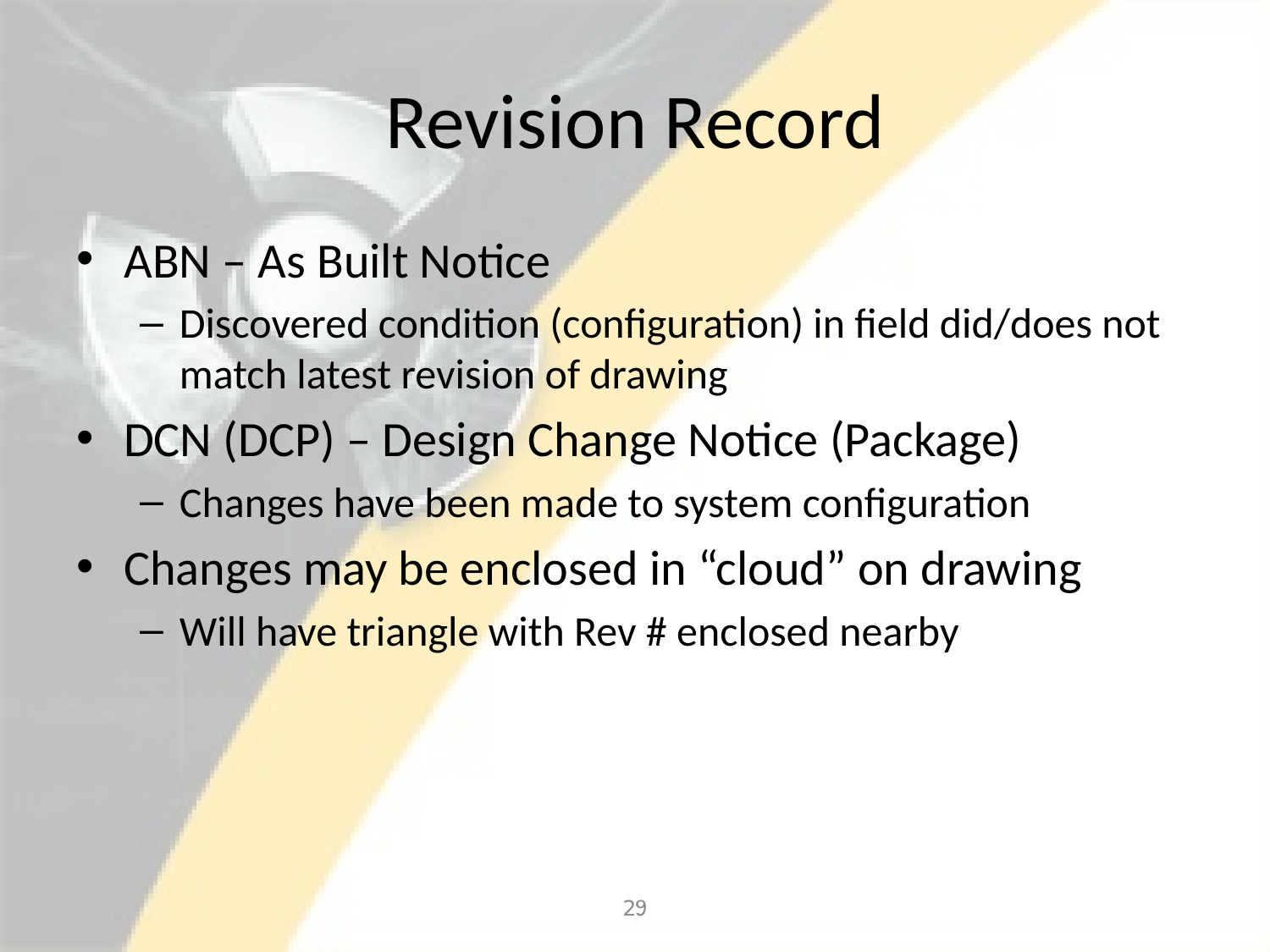

# Revision Record
ABN – As Built Notice
Discovered condition (configuration) in field did/does not match latest revision of drawing
DCN (DCP) – Design Change Notice (Package)
Changes have been made to system configuration
Changes may be enclosed in “cloud” on drawing
Will have triangle with Rev # enclosed nearby

29